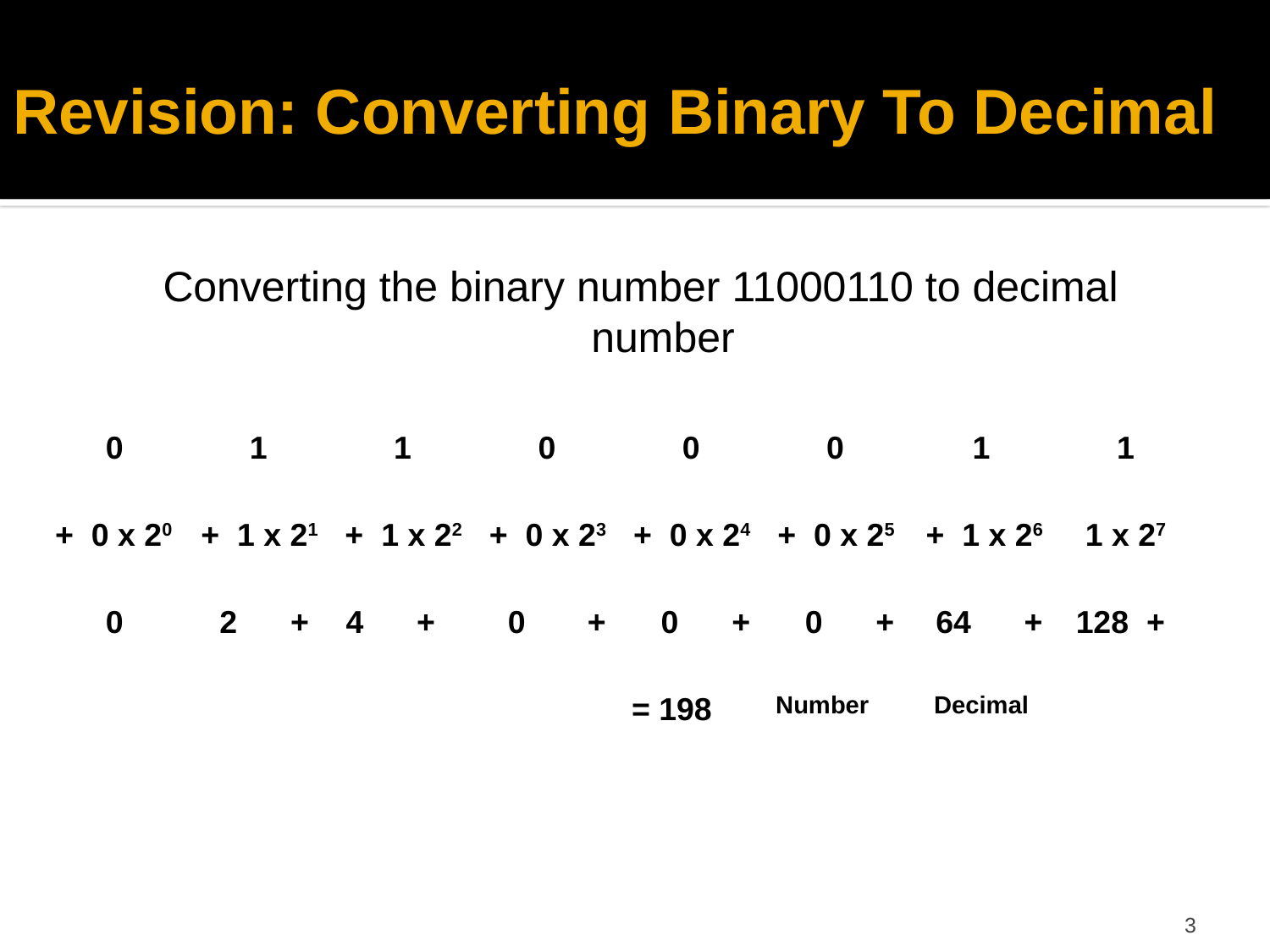

# Revision: Converting Binary To Decimal
Converting the binary number 11000110 to decimal number
| 0 | 1 | 1 | 0 | 0 | 0 | 1 | 1 |
| --- | --- | --- | --- | --- | --- | --- | --- |
| + 0 x 20 | + 1 x 21 | + 1 x 22 | + 0 x 23 | + 0 x 24 | + 0 x 25 | + 1 x 26 | 1 x 27 |
| 0 | 2 + | 4 + | 0 + | 0 + | 0 + | 64 + | 128 + |
|  |  |  |  | = 198 | Number | Decimal |  |
3